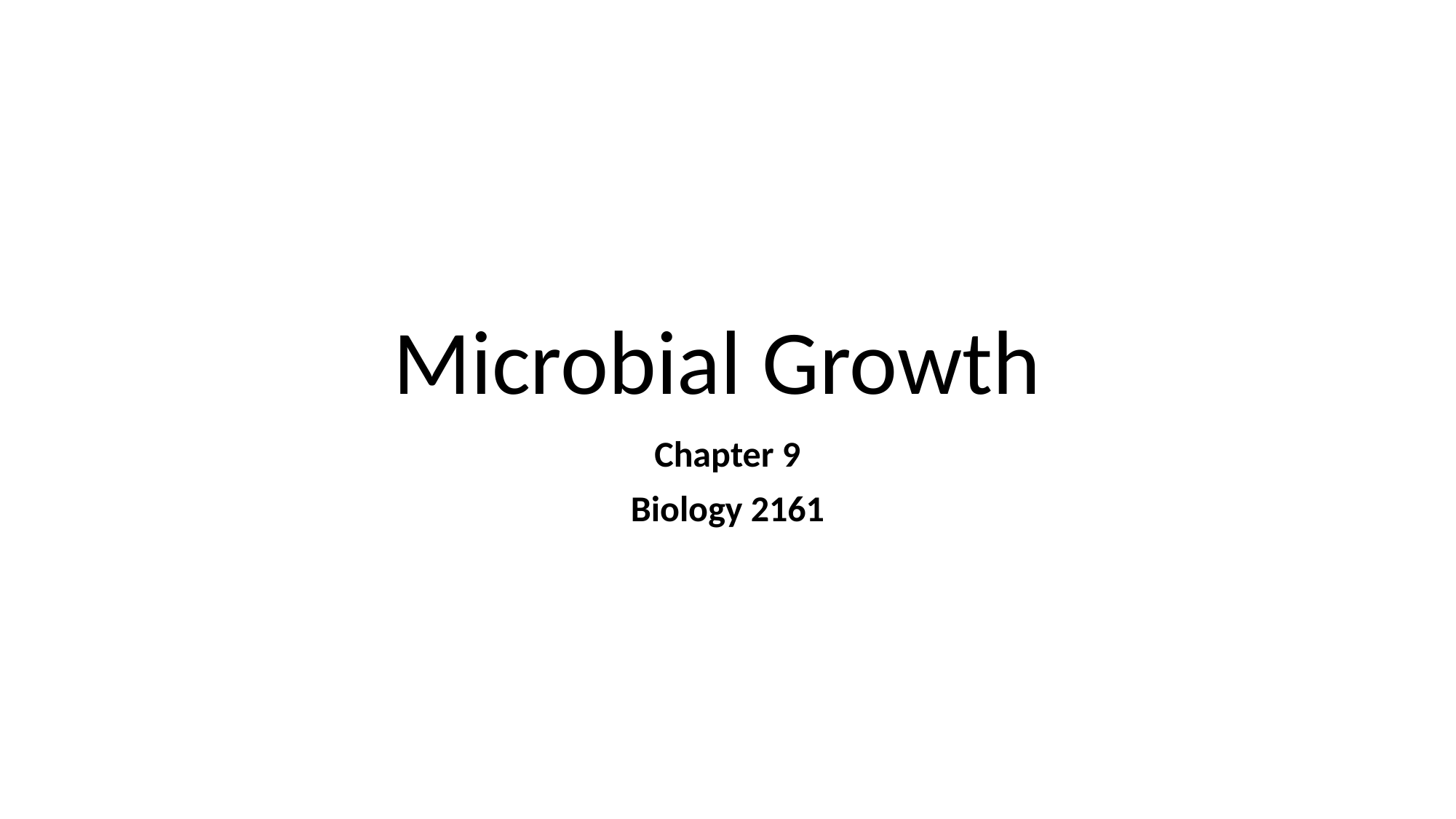

# Microbial Growth
Chapter 9
Biology 2161